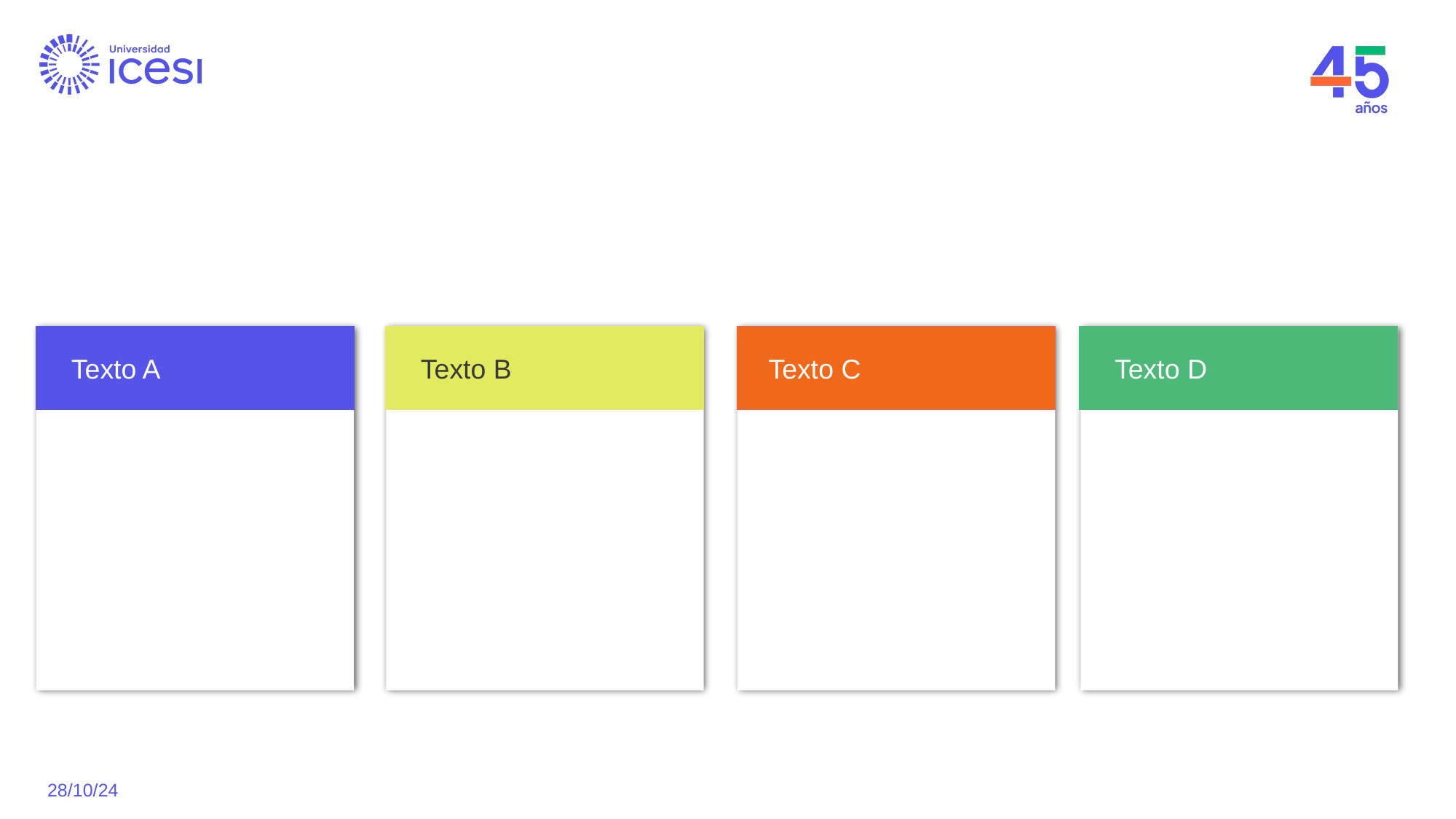

#

Texto A
Texto B
Texto C
Texto D
28/10/24